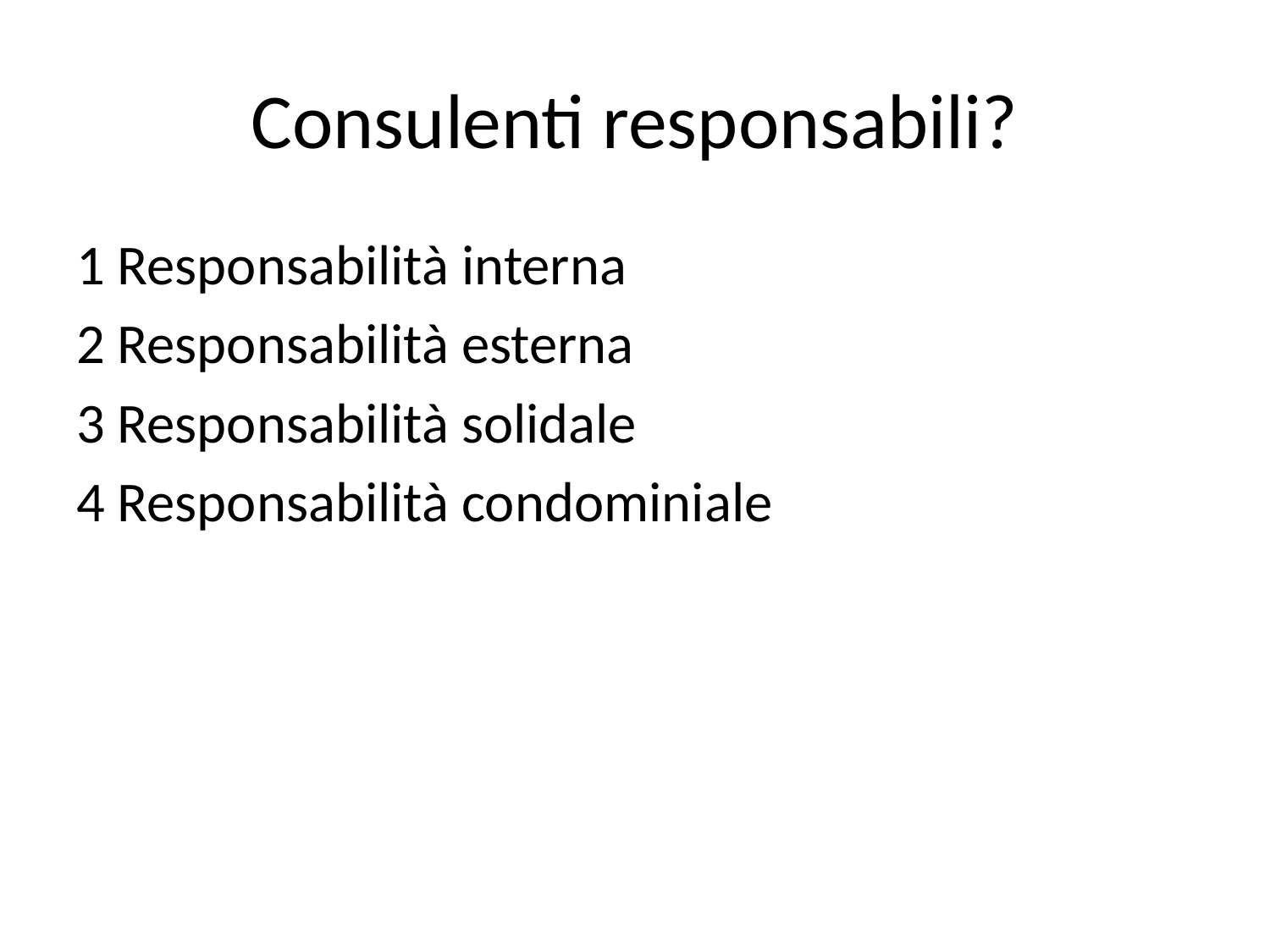

# Consulenti responsabili?
1 Responsabilità interna
2 Responsabilità esterna
3 Responsabilità solidale
4 Responsabilità condominiale